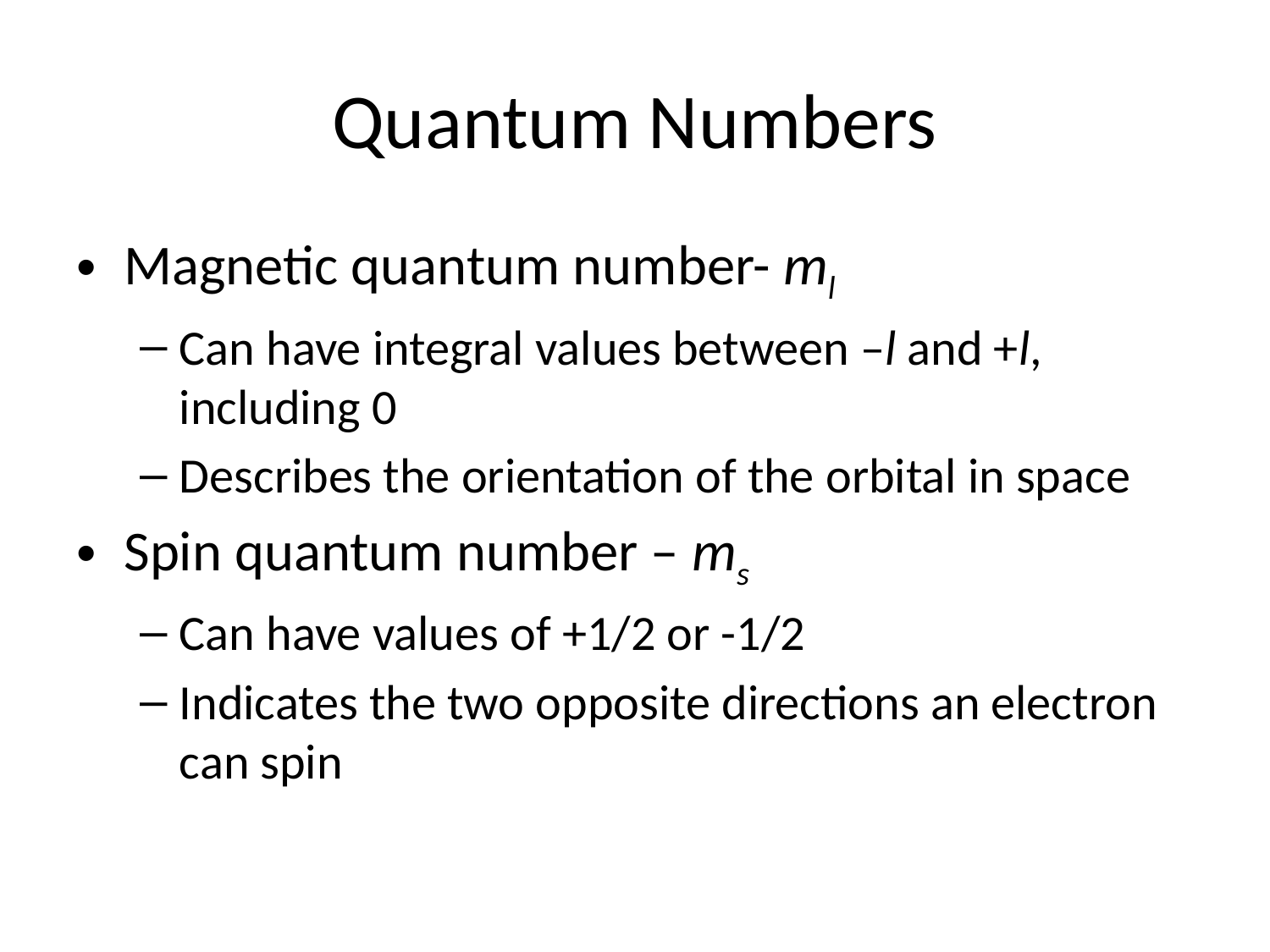

# Quantum Numbers
Magnetic quantum number- ml
Can have integral values between –l and +l, including 0
Describes the orientation of the orbital in space
Spin quantum number – ms
Can have values of +1/2 or -1/2
Indicates the two opposite directions an electron can spin